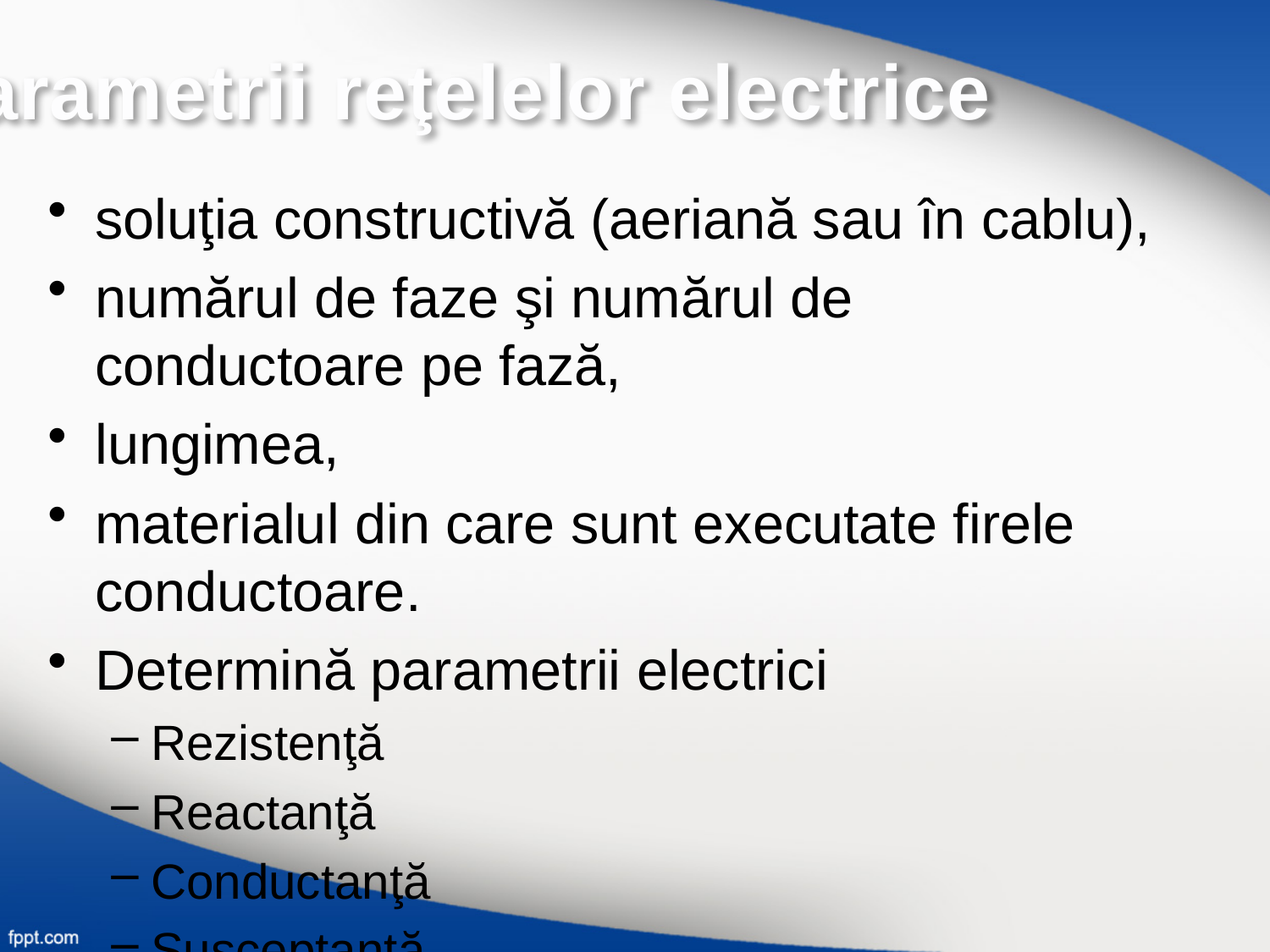

Parametrii reţelelor electrice
soluţia constructivă (aeriană sau în cablu),
numărul de faze şi numărul de conductoare pe fază,
lungimea,
materialul din care sunt executate firele conductoare.
Determină parametrii electrici
Rezistenţă
Reactanţă
Conductanţă
Susceptanţă